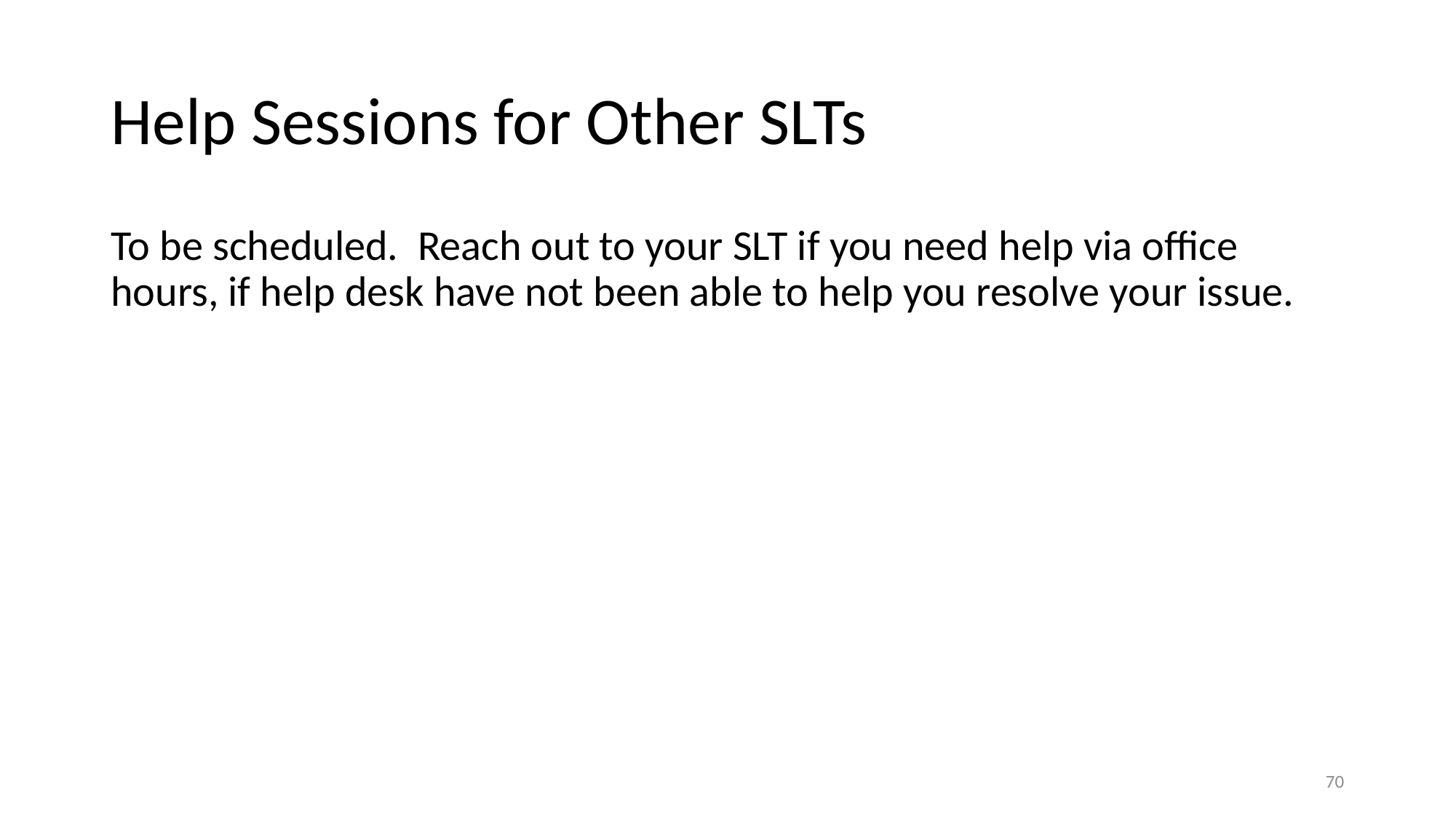

# Help Sessions for Other SLTs
To be scheduled.  Reach out to your SLT if you need help via office hours, if help desk have not been able to help you resolve your issue.
70